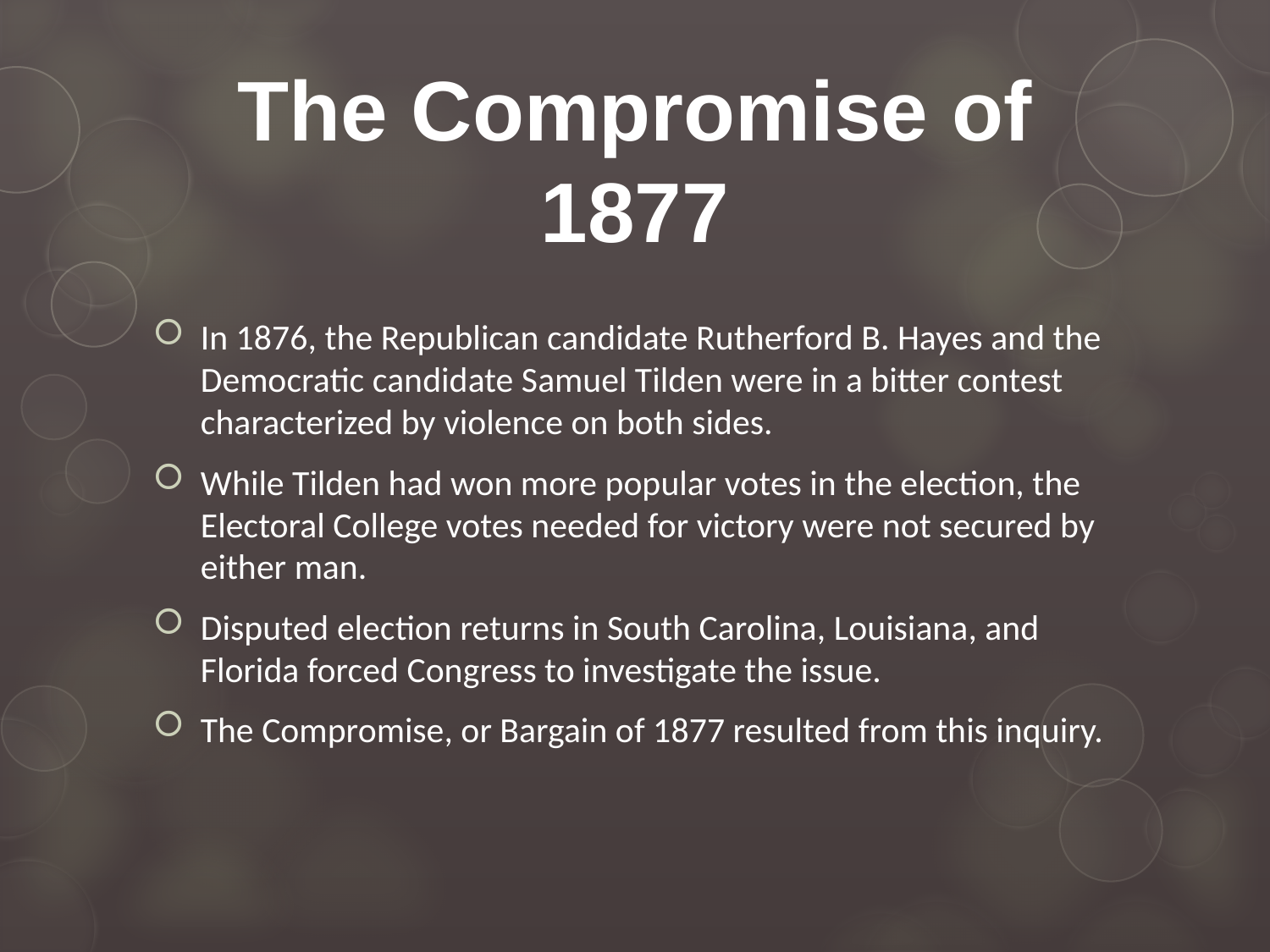

# The Compromise of 1877
In 1876, the Republican candidate Rutherford B. Hayes and the Democratic candidate Samuel Tilden were in a bitter contest characterized by violence on both sides.
While Tilden had won more popular votes in the election, the Electoral College votes needed for victory were not secured by either man.
Disputed election returns in South Carolina, Louisiana, and Florida forced Congress to investigate the issue.
The Compromise, or Bargain of 1877 resulted from this inquiry.